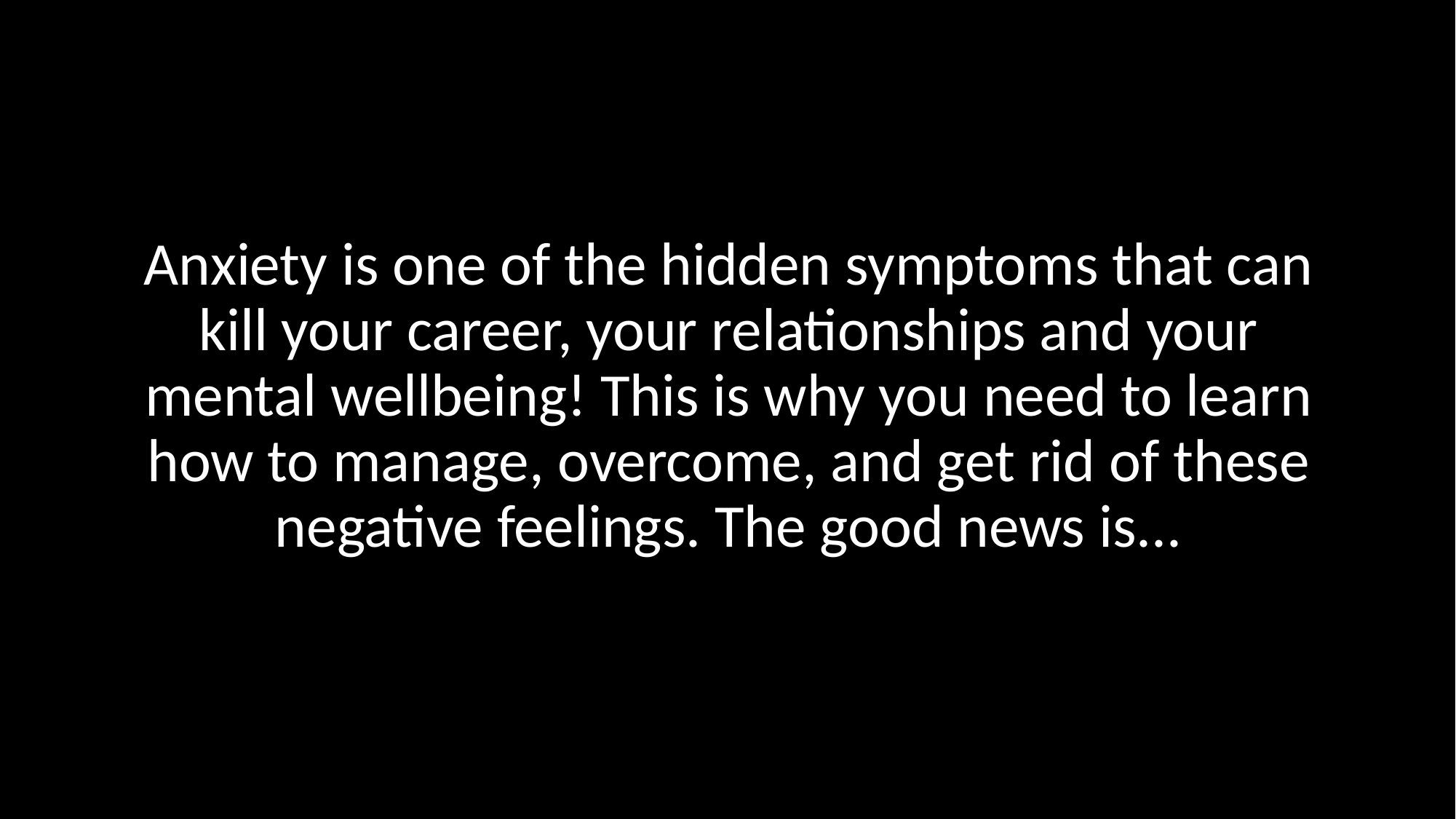

Anxiety is one of the hidden symptoms that can kill your career, your relationships and your mental wellbeing! This is why you need to learn how to manage, overcome, and get rid of these negative feelings. The good news is...